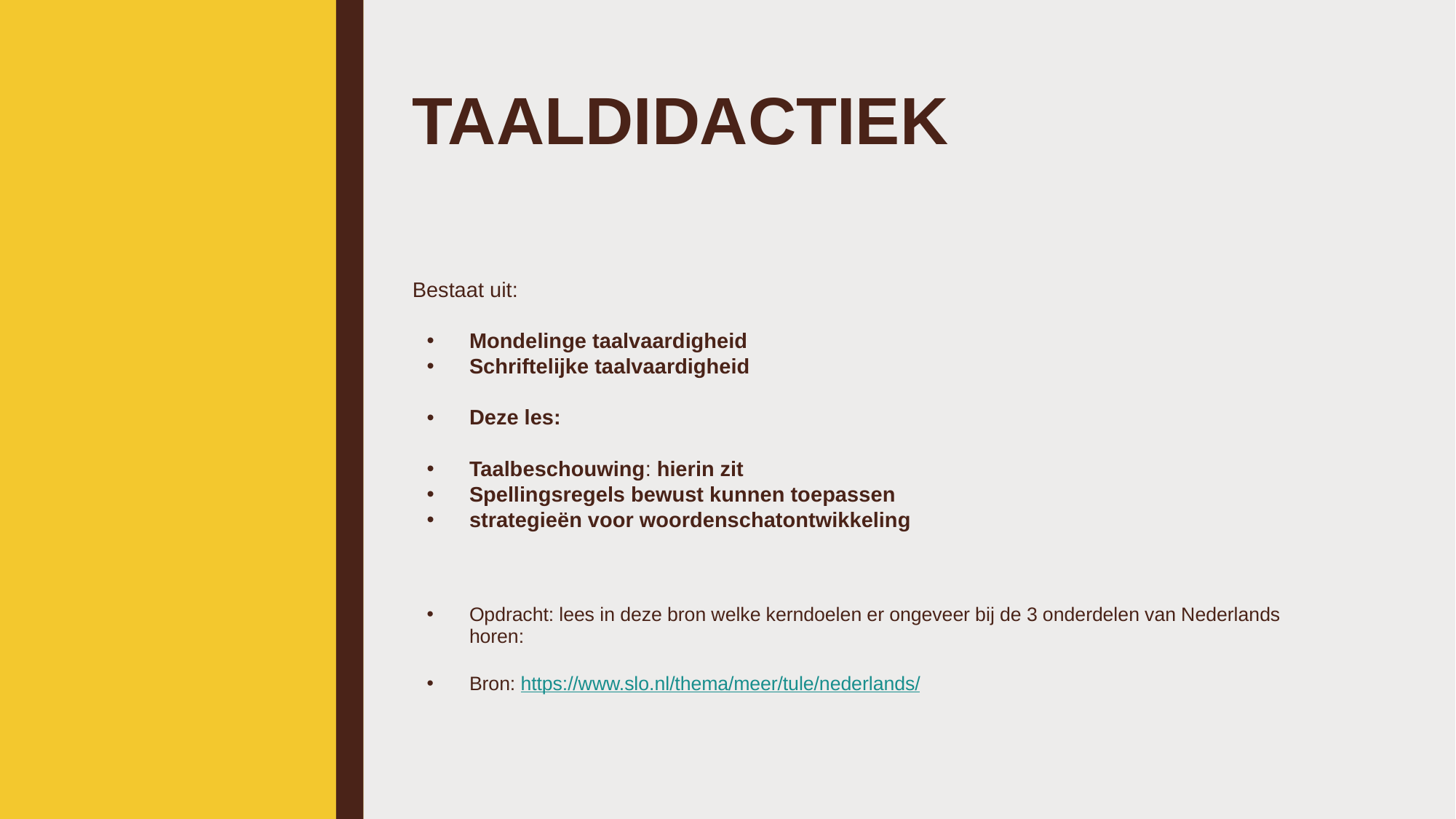

Taaldidactiek
Bestaat uit:

Mondelinge taalvaardigheid
Schriftelijke taalvaardigheid

Deze les:

Taalbeschouwing: hierin zit
Spellingsregels bewust kunnen toepassen
strategieën voor woordenschatontwikkeling

Opdracht: lees in deze bron welke kerndoelen er ongeveer bij de 3 onderdelen van Nederlands horen:

Bron: https://www.slo.nl/thema/meer/tule/nederlands/